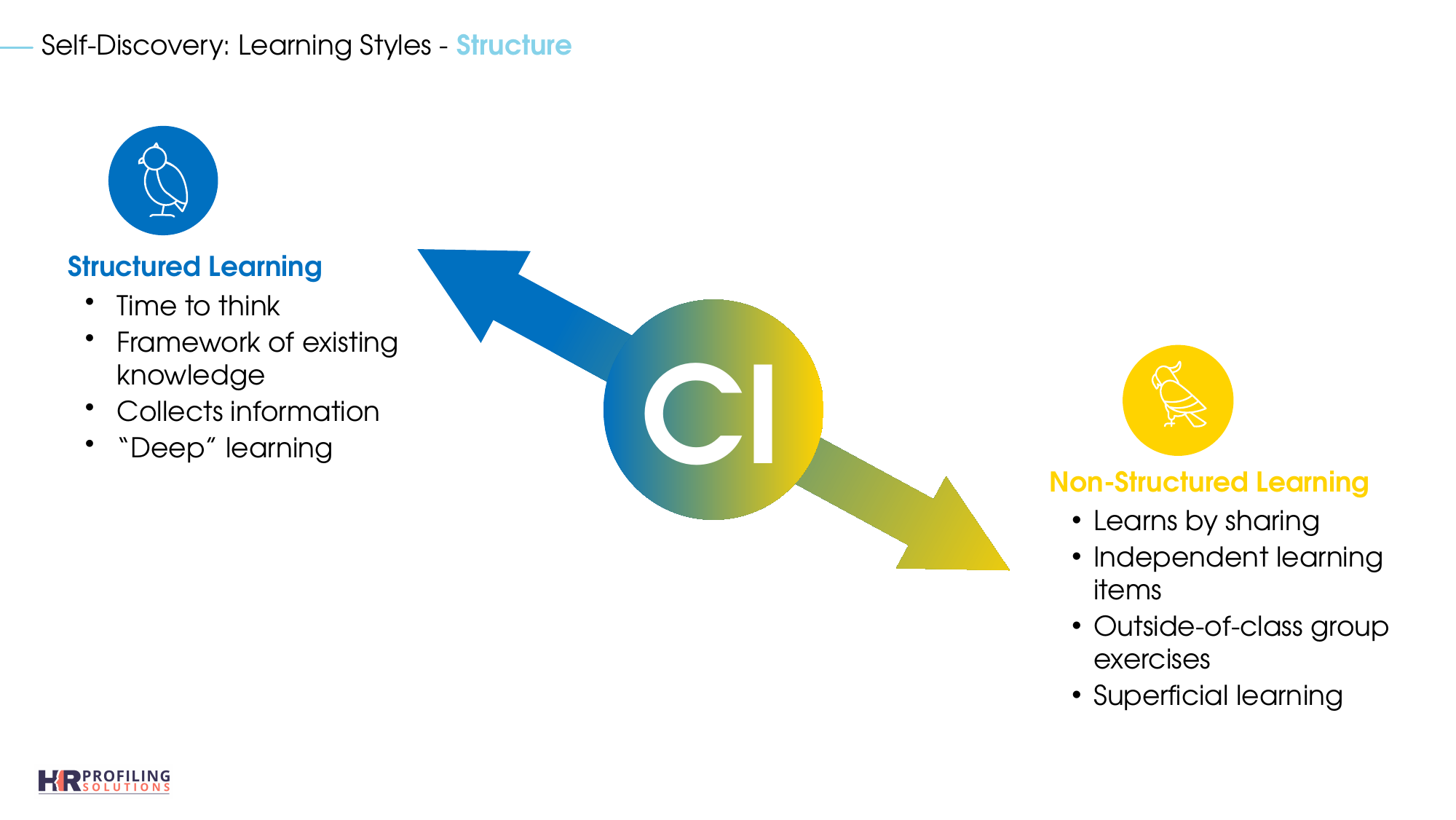

Self-Discovery: Learning Styles - Structure

Structured Learning
Time to think
Framework of existing knowledge
Collects information
“Deep” learning

CI

Non-Structured Learning
Learns by sharing
Independent learning items
Outside-of-class group exercises
Superficial learning